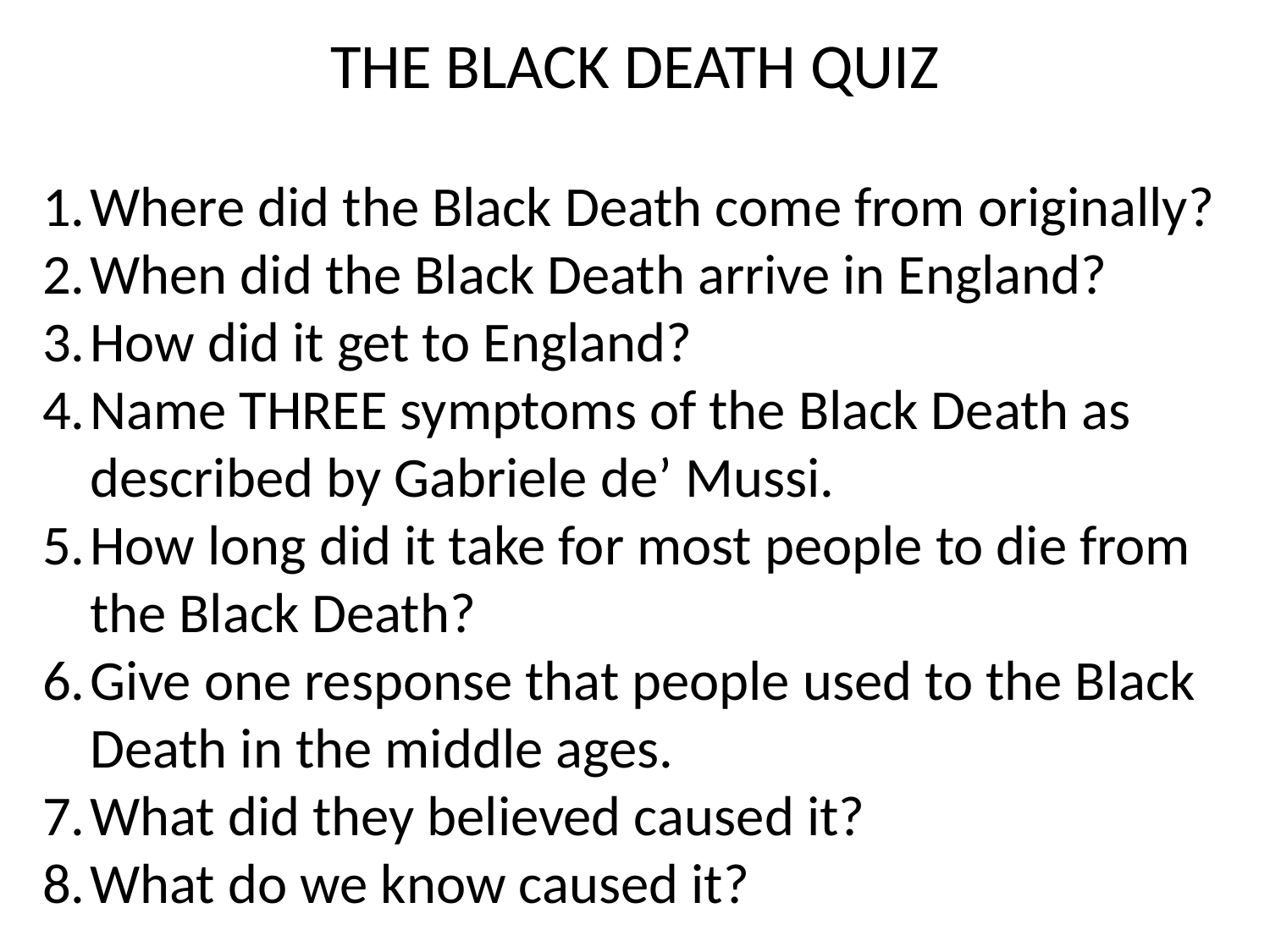

THE BLACK DEATH QUIZ
Where did the Black Death come from originally?
When did the Black Death arrive in England?
How did it get to England?
Name THREE symptoms of the Black Death as described by Gabriele de’ Mussi.
How long did it take for most people to die from the Black Death?
Give one response that people used to the Black Death in the middle ages.
What did they believed caused it?
What do we know caused it?